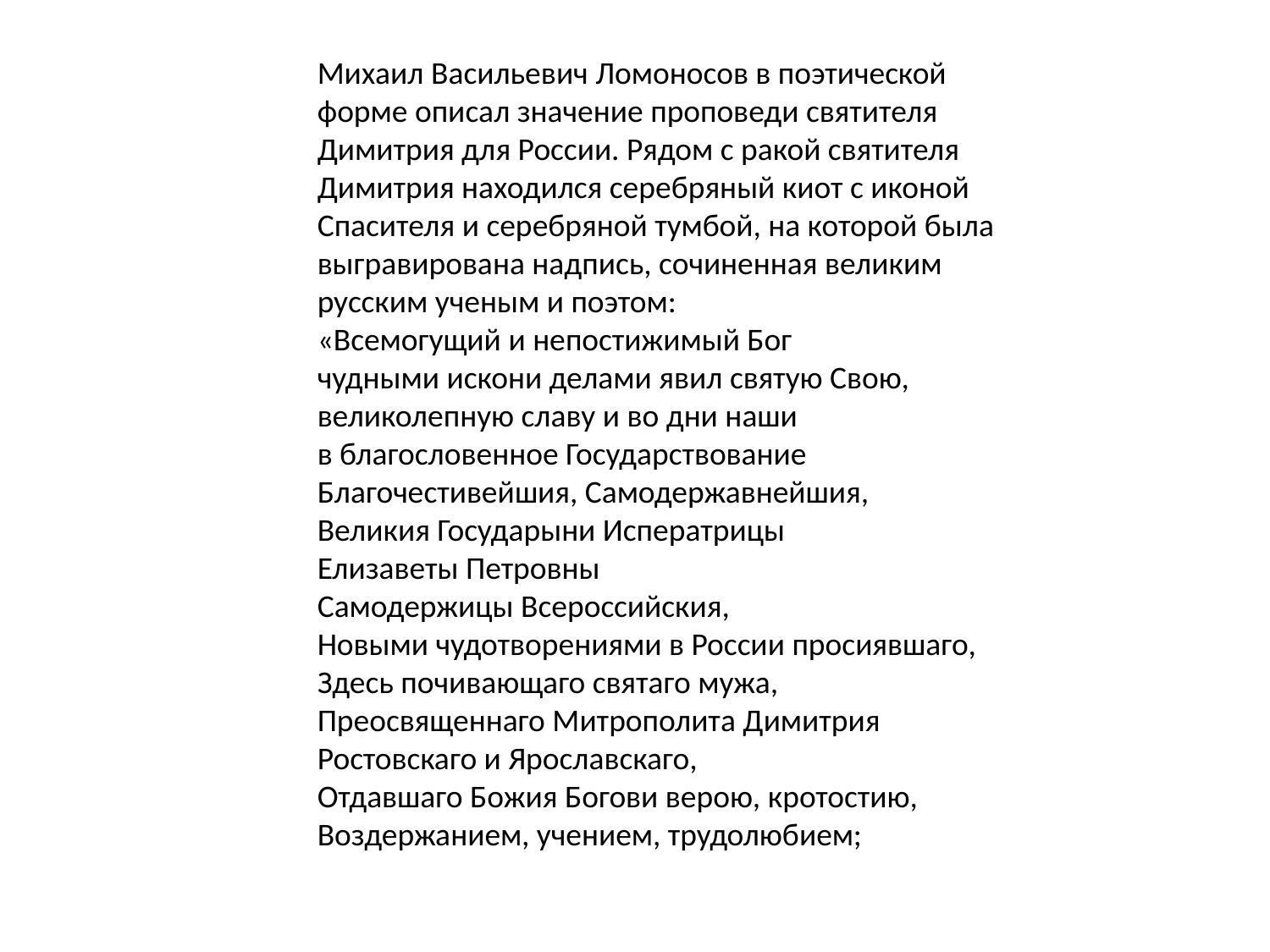

Михаил Васильевич Ломоносов в поэтической форме описал значение проповеди святителя Димитрия для России. Рядом с ракой святителя Димитрия находился серебряный киот с иконой Спасителя и серебряной тумбой, на которой была выгравирована надпись, сочиненная великим русским ученым и поэтом:
«Всемогущий и непостижимый Бог
чудными искони делами явил святую Свою,
великолепную славу и во дни наши
в благословенное Государствование
Благочестивейшия, Самодержавнейшия,
Великия Государыни Исператрицы
Елизаветы Петровны
Самодержицы Всероссийския,
Новыми чудотворениями в России просиявшаго,
Здесь почивающаго святаго мужа,
Преосвященнаго Митрополита Димитрия
Ростовскаго и Ярославскаго,
Отдавшаго Божия Богови верою, кротостию,
Воздержанием, учением, трудолюбием;